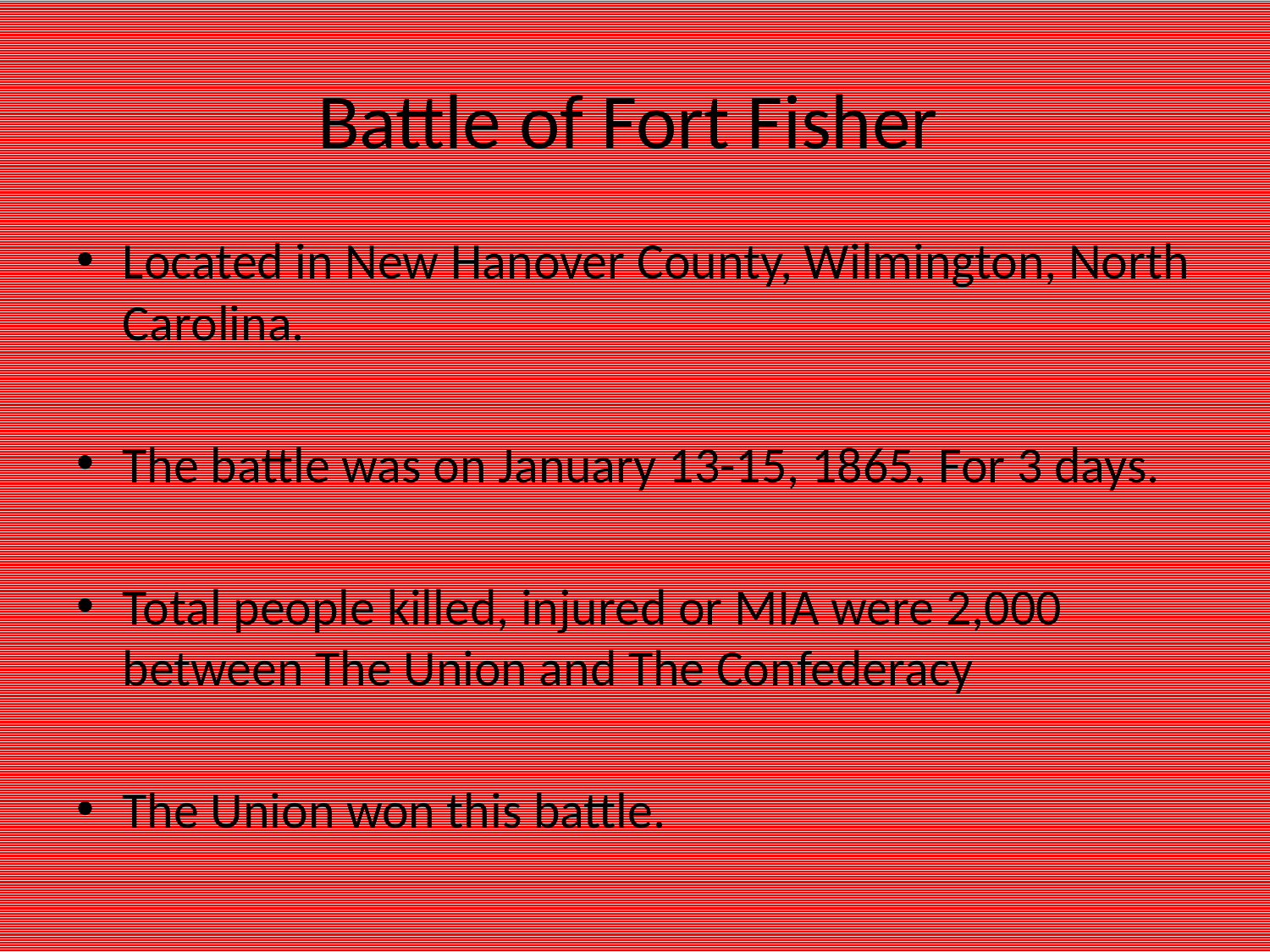

# Battle of Fort Fisher
Located in New Hanover County, Wilmington, North Carolina.

The battle was on January 13-15, 1865. For 3 days.

Total people killed, injured or MIA were 2,000 between The Union and The Confederacy

The Union won this battle.